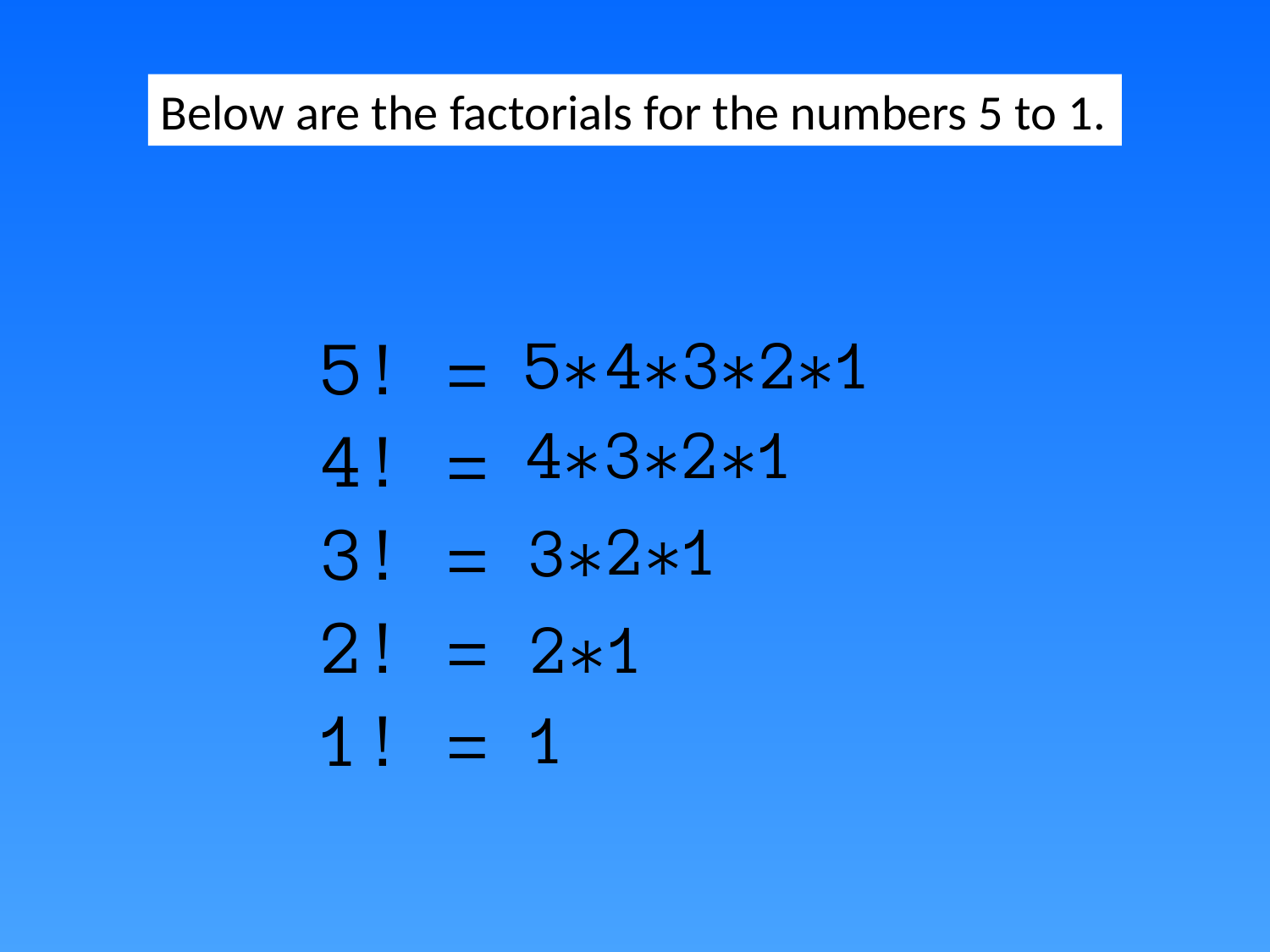

Below are the factorials for the numbers 5 to 1.
5! =
4! =
3! =
2! =
1! =
5*
4*3*2*1
4*
3*2*1
2*1
3*
2*
1
1